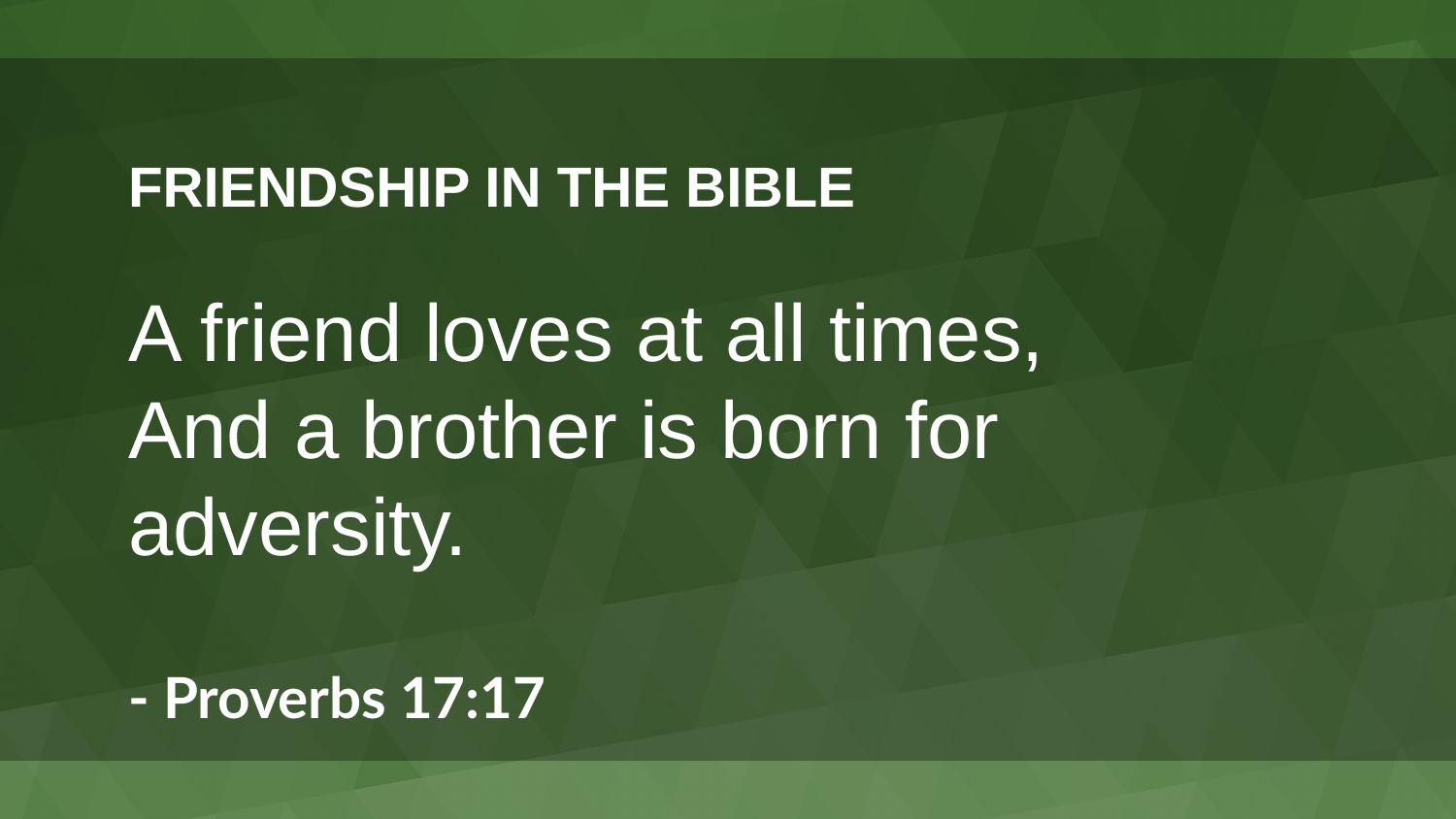

FRIENDSHIP IN THE BIBLE

A friend loves at all times,
And a brother is born for adversity.
- Proverbs 17:17